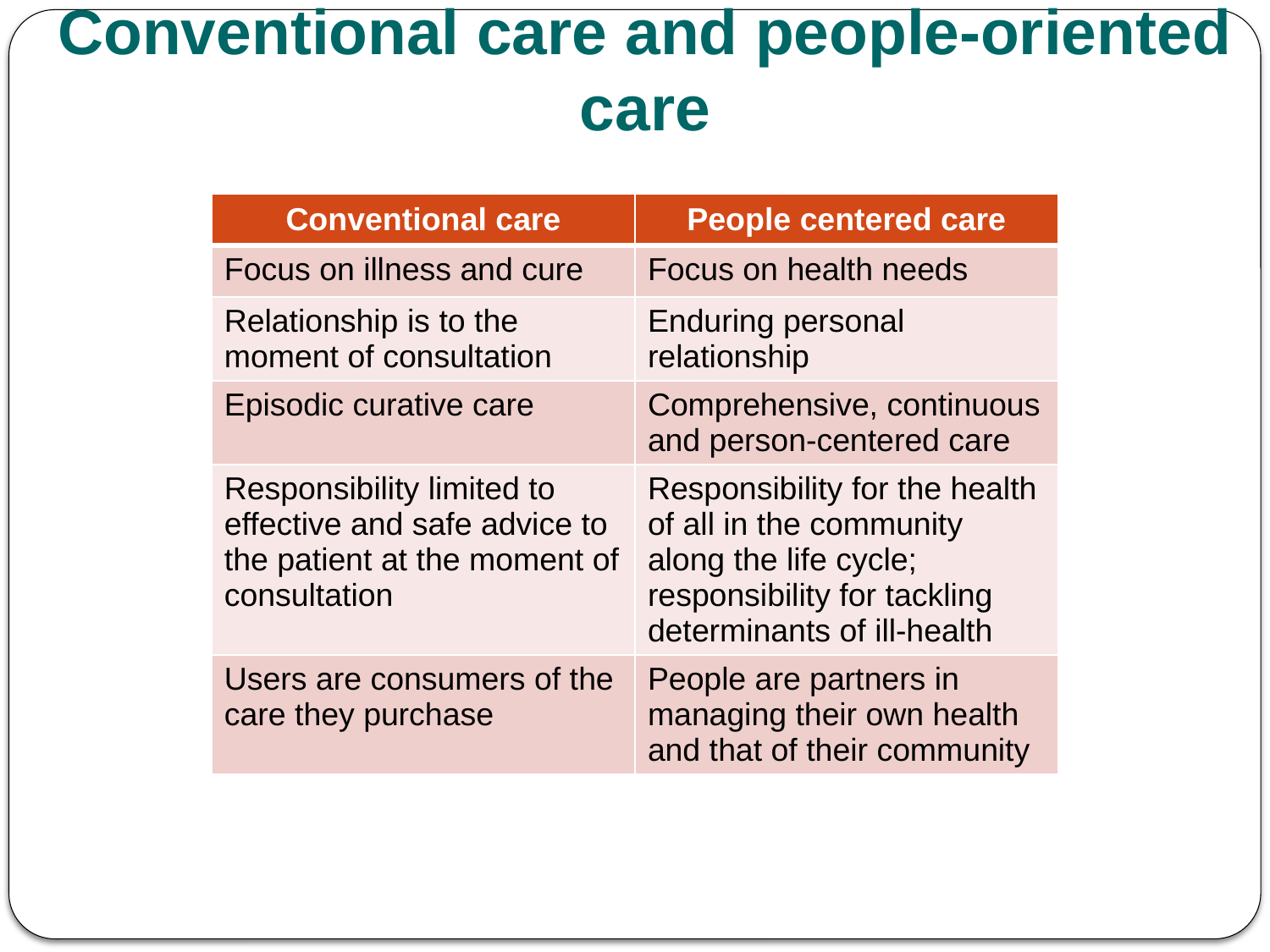

# Conventional care and people-oriented care
| Conventional care | People centered care |
| --- | --- |
| Focus on illness and cure | Focus on health needs |
| Relationship is to the moment of consultation | Enduring personal relationship |
| Episodic curative care | Comprehensive, continuous and person-centered care |
| Responsibility limited to effective and safe advice to the patient at the moment of consultation | Responsibility for the health of all in the community along the life cycle; responsibility for tackling determinants of ill-health |
| Users are consumers of the care they purchase | People are partners in managing their own health and that of their community |